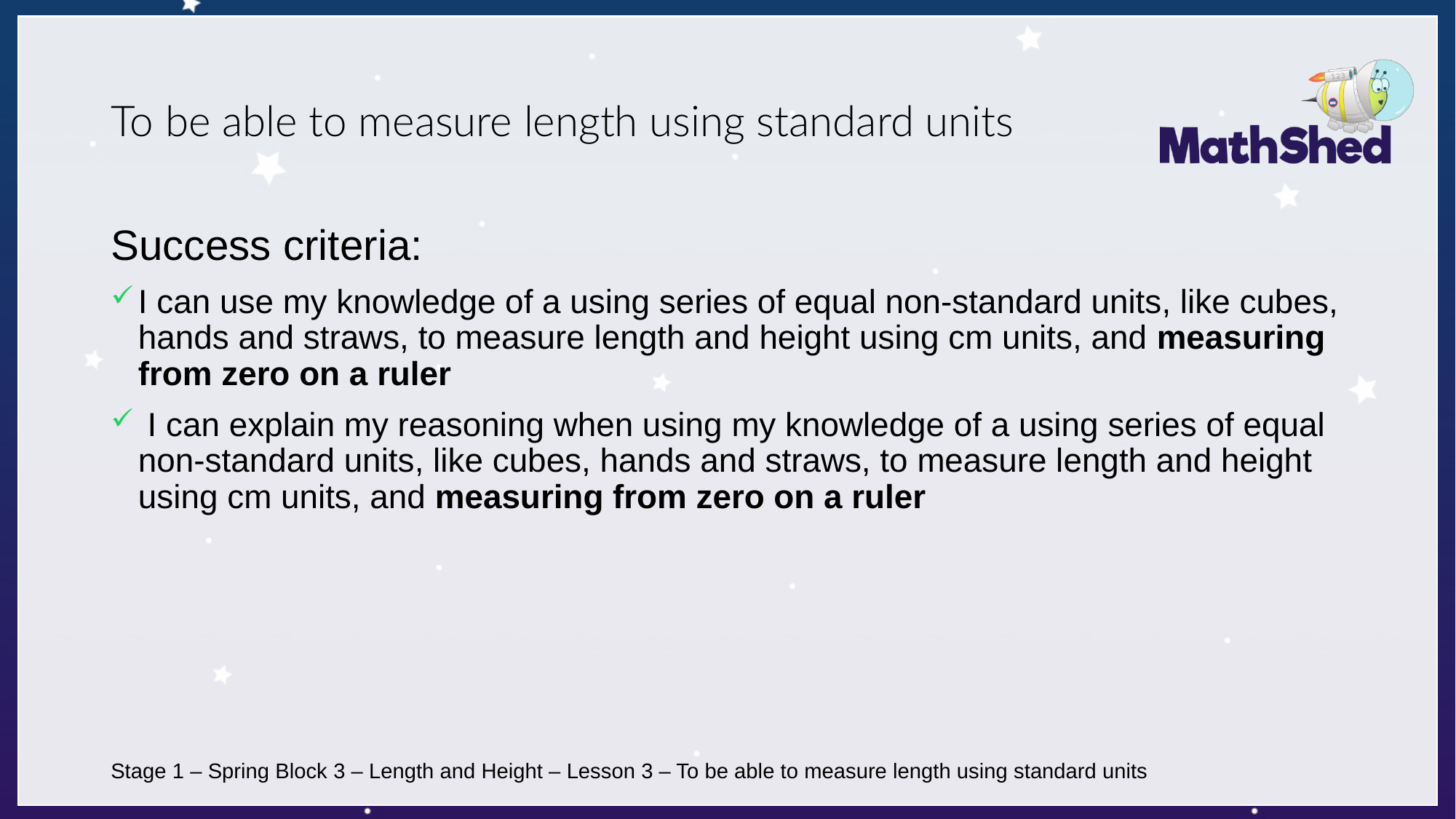

# To be able to measure length using standard units
Success criteria:
I can use my knowledge of a using series of equal non-standard units, like cubes, hands and straws, to measure length and height using cm units, and measuring from zero on a ruler
 I can explain my reasoning when using my knowledge of a using series of equal non-standard units, like cubes, hands and straws, to measure length and height using cm units, and measuring from zero on a ruler

Stage 1 – Spring Block 3 – Length and Height – Lesson 3 – To be able to measure length using standard units